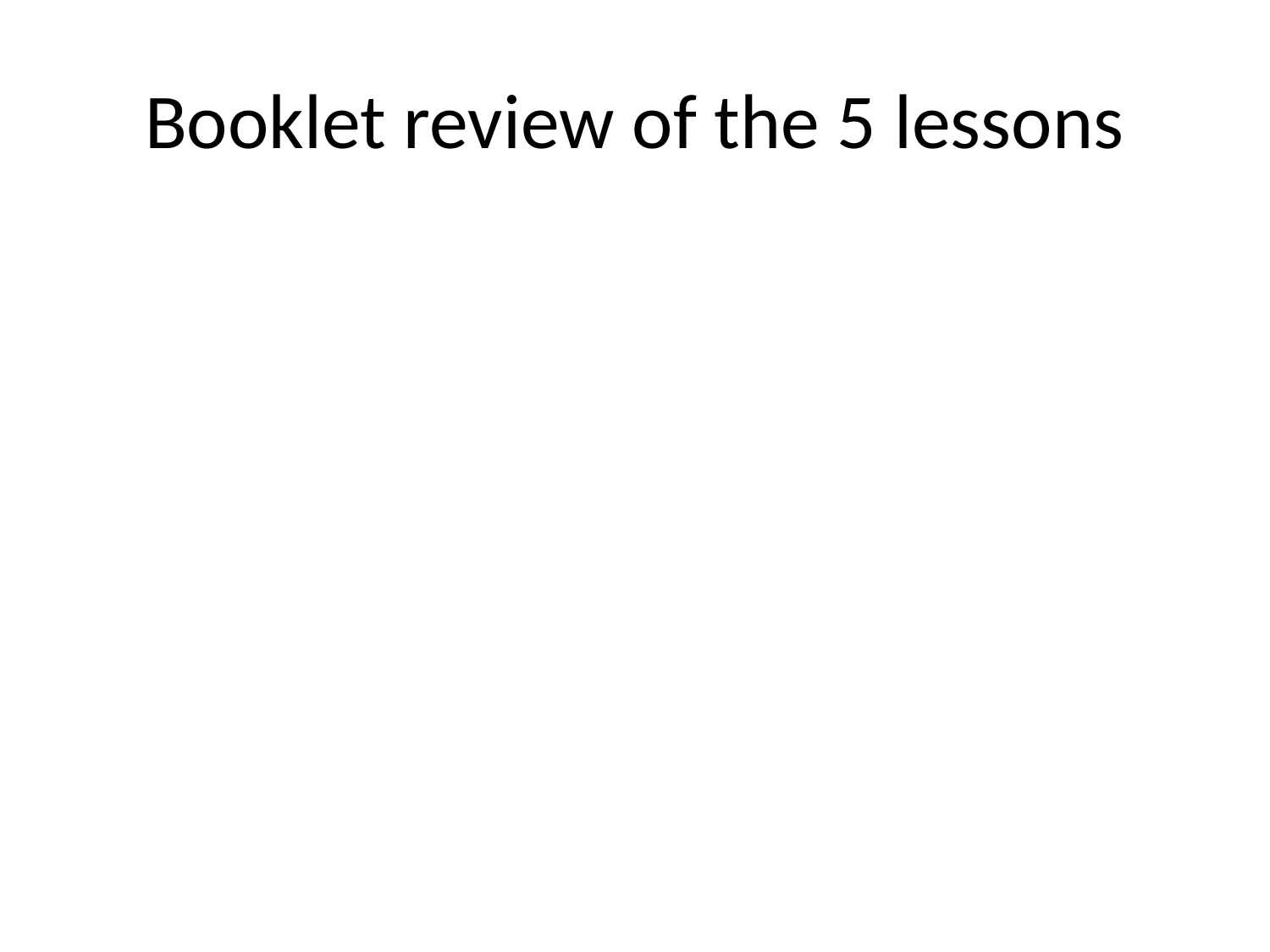

# Booklet review of the 5 lessons